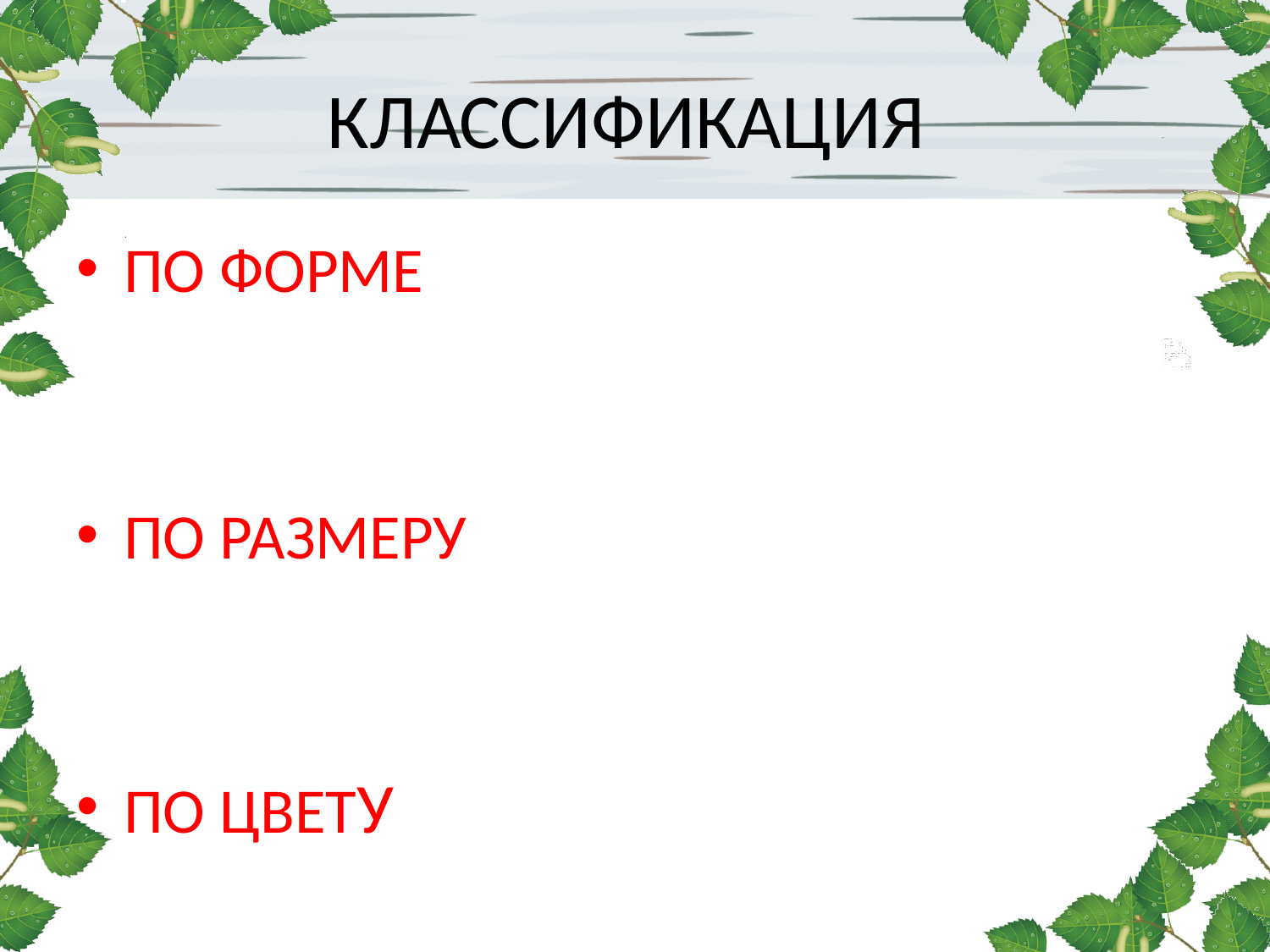

# КЛАССИФИКАЦИЯ
ПО ФОРМЕ

ПО РАЗМЕРУ

ПО ЦВЕТУ